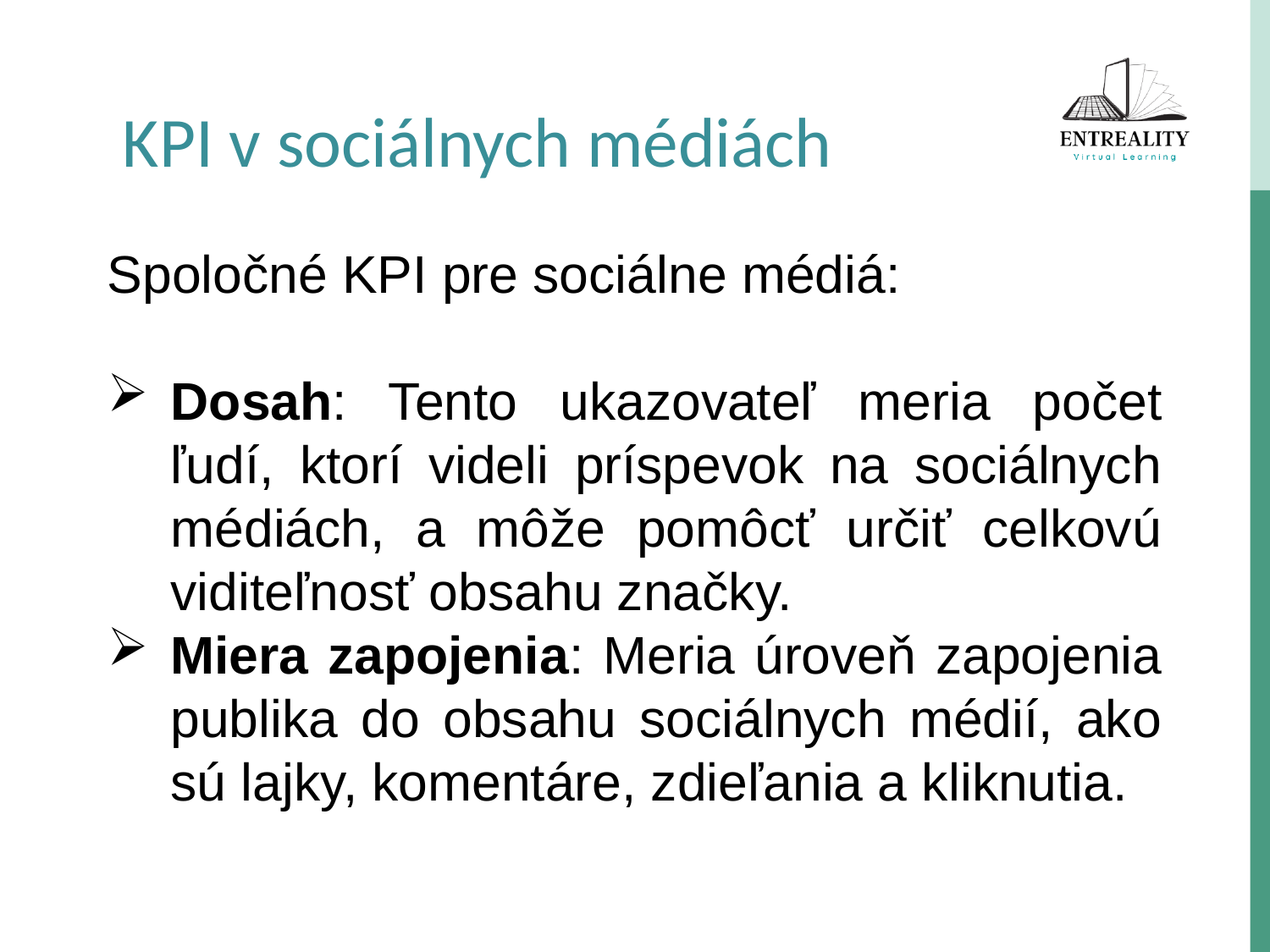

KPI v sociálnych médiách
Spoločné KPI pre sociálne médiá:

Dosah: Tento ukazovateľ meria počet ľudí, ktorí videli príspevok na sociálnych médiách, a môže pomôcť určiť celkovú viditeľnosť obsahu značky.
Miera zapojenia: Meria úroveň zapojenia publika do obsahu sociálnych médií, ako sú lajky, komentáre, zdieľania a kliknutia.